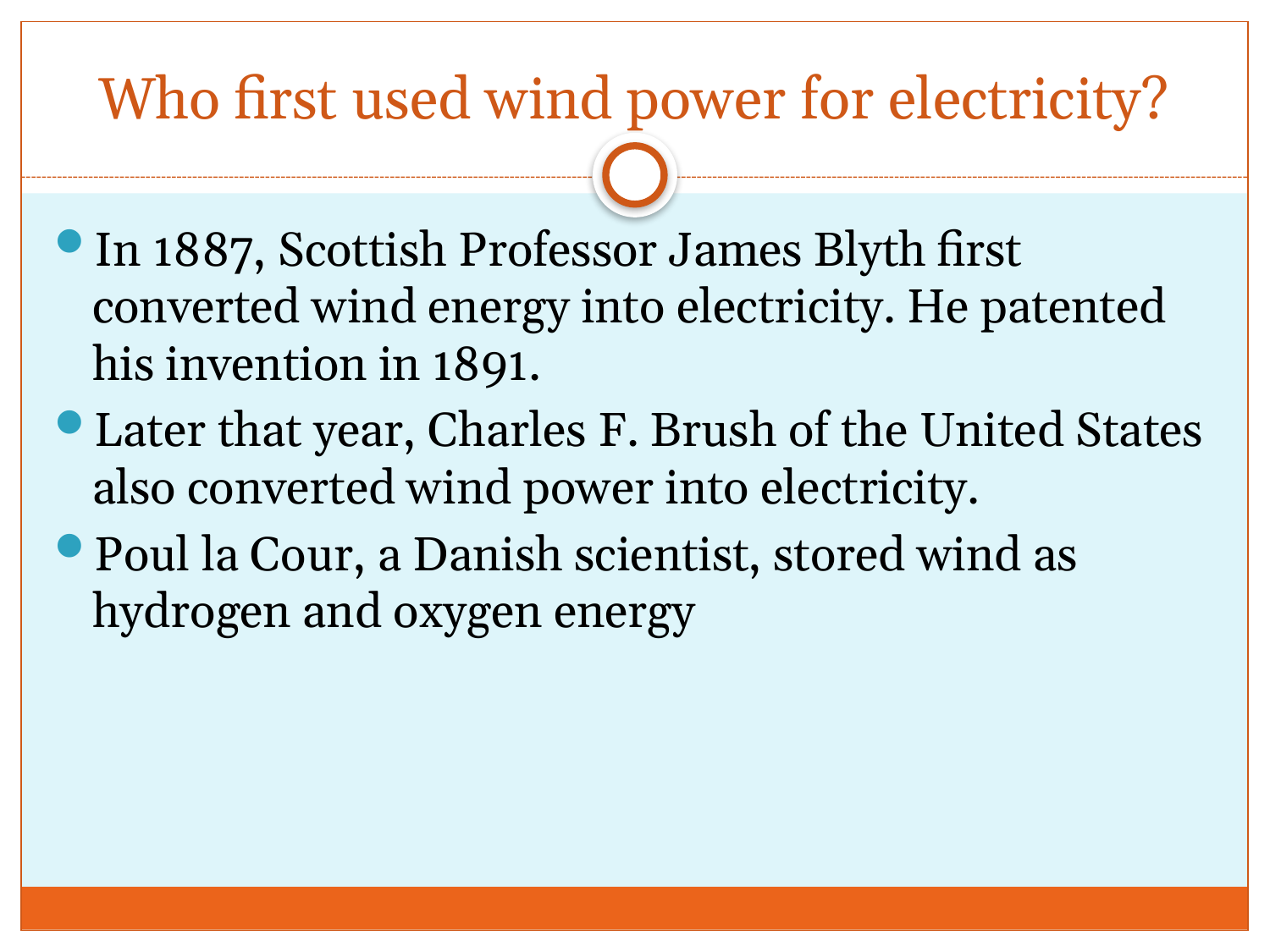

# Who first used wind power for electricity?
In 1887, Scottish Professor James Blyth first converted wind energy into electricity. He patented his invention in 1891.
Later that year, Charles F. Brush of the United States also converted wind power into electricity.
Poul la Cour, a Danish scientist, stored wind as hydrogen and oxygen energy